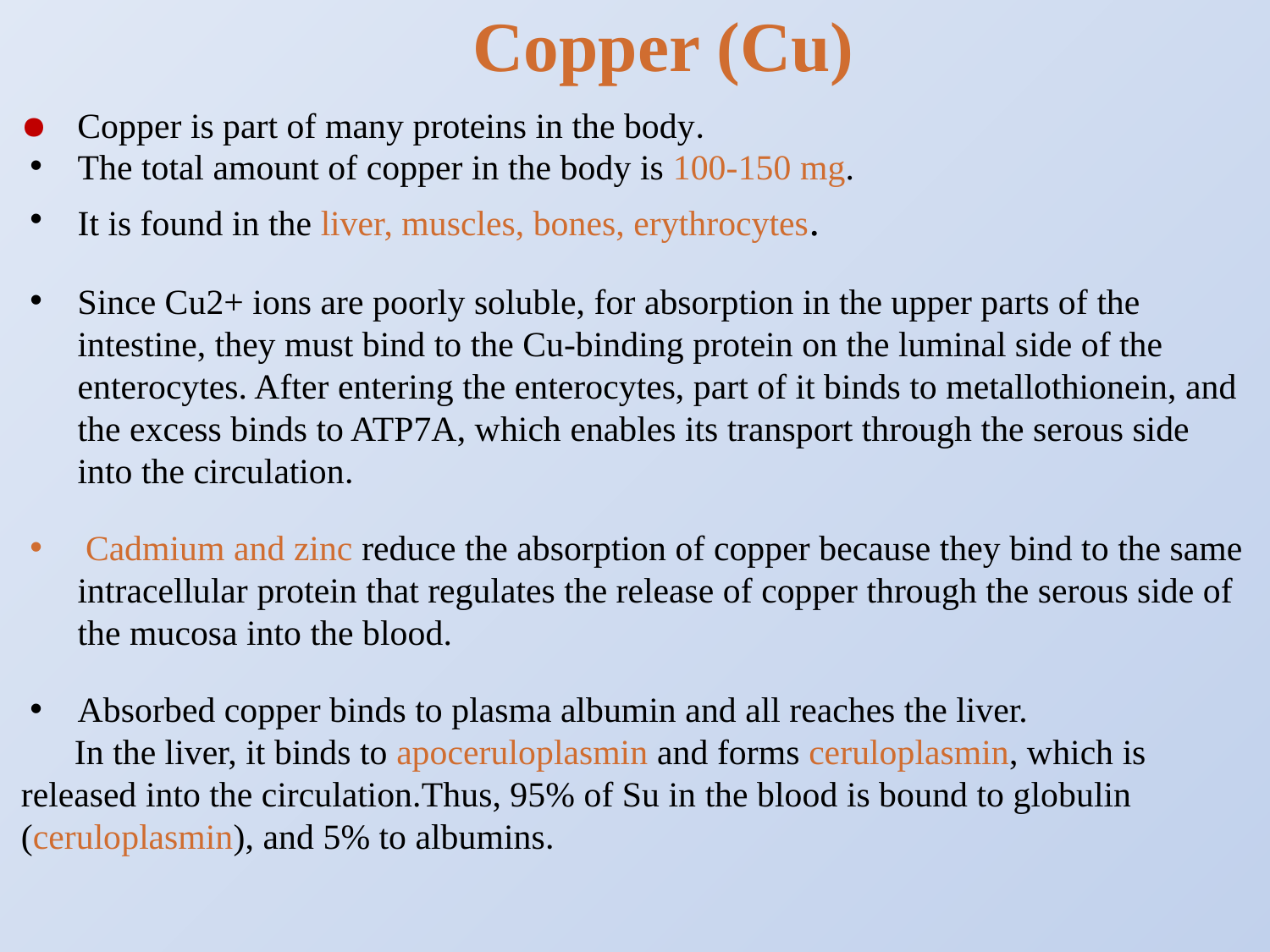

Copper (Cu)
•   Copper is part of many proteins in the body.

The total amount of copper in the body is 100-150 mg.
It is found in the liver, muscles, bones, erythrocytes.

Since Cu2+ ions are poorly soluble, for absorption in the upper parts of the intestine, they must bind to the Cu-binding protein on the luminal side of the enterocytes. After entering the enterocytes, part of it binds to metallothionein, and the excess binds to ATP7A, which enables its transport through the serous side into the circulation.

 Cadmium and zinc reduce the absorption of copper because they bind to the same intracellular protein that regulates the release of copper through the serous side of the mucosa into the blood.

Absorbed copper binds to plasma albumin and all reaches the liver.
      In the liver, it binds to apoceruloplasmin and forms ceruloplasmin, which is released into the circulation.Thus, 95% of Su in the blood is bound to globulin (ceruloplasmin), and 5% to albumins.